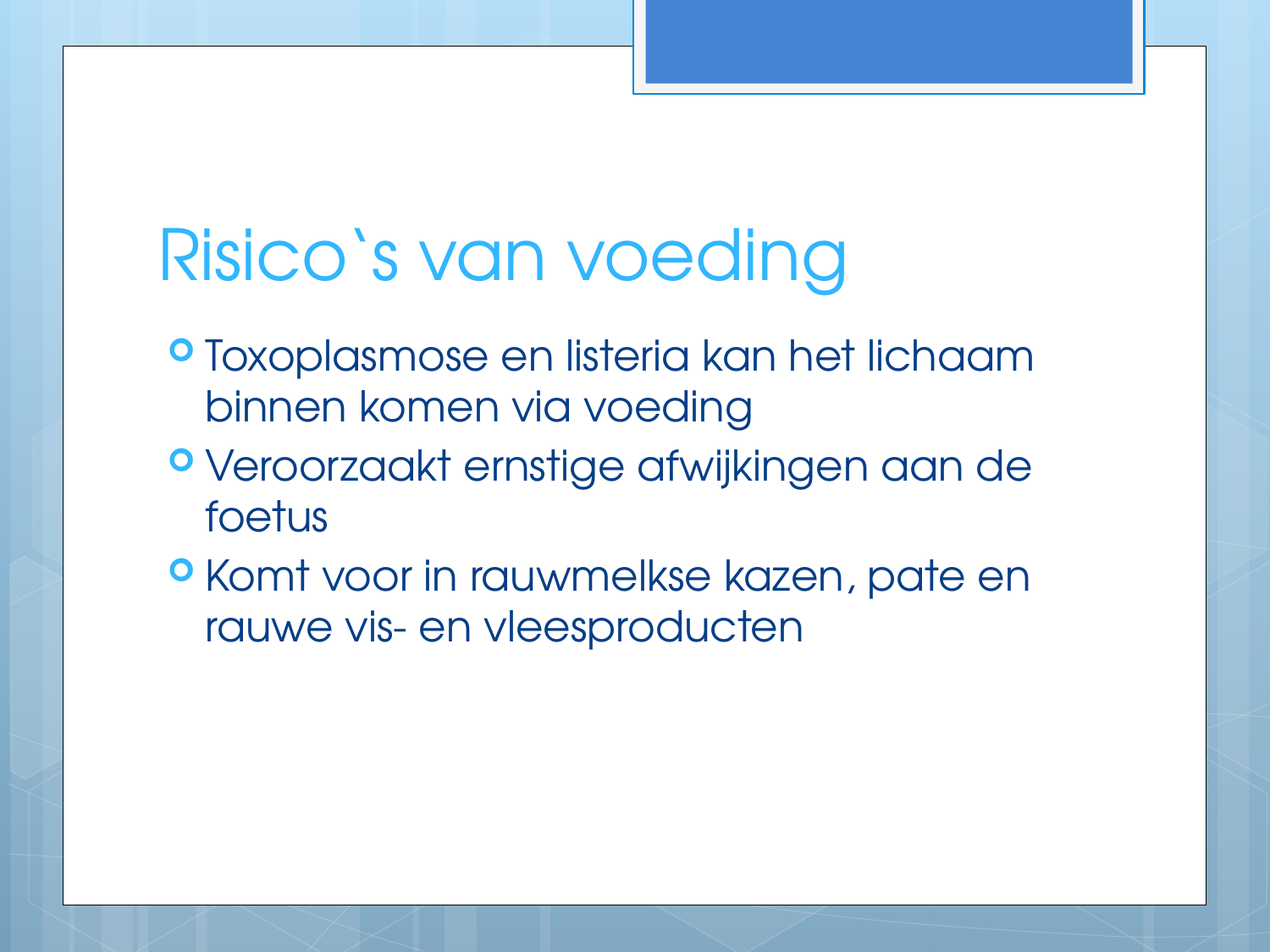

# Risico‘s van voeding
Toxoplasmose en listeria kan het lichaam binnen komen via voeding
Veroorzaakt ernstige afwijkingen aan de foetus
Komt voor in rauwmelkse kazen, pate en rauwe vis- en vleesproducten